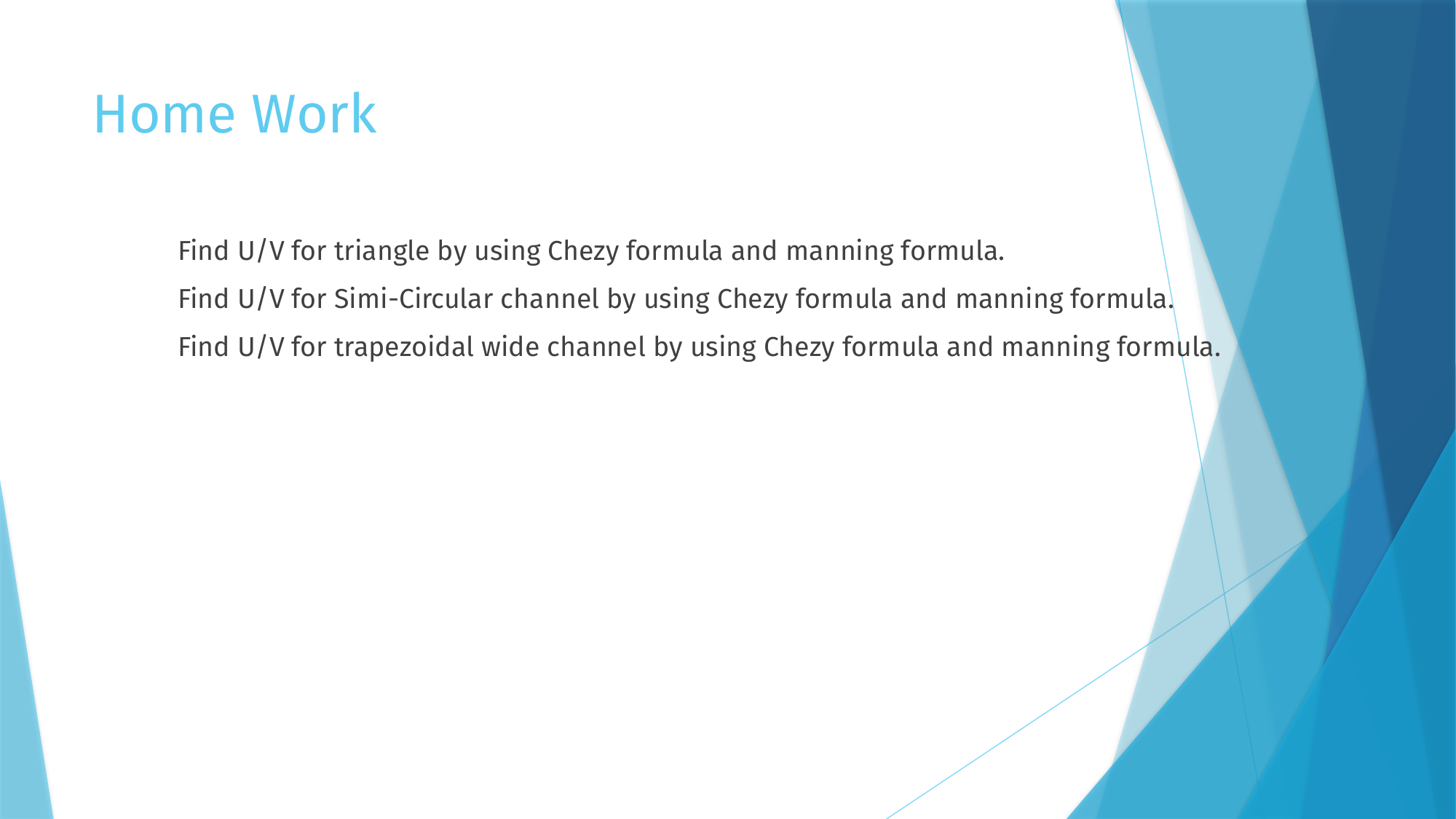

# Home Work
Find U/V for triangle by using Chezy formula and manning formula.
Find U/V for Simi-Circular channel by using Chezy formula and manning formula.
Find U/V for trapezoidal wide channel by using Chezy formula and manning formula.